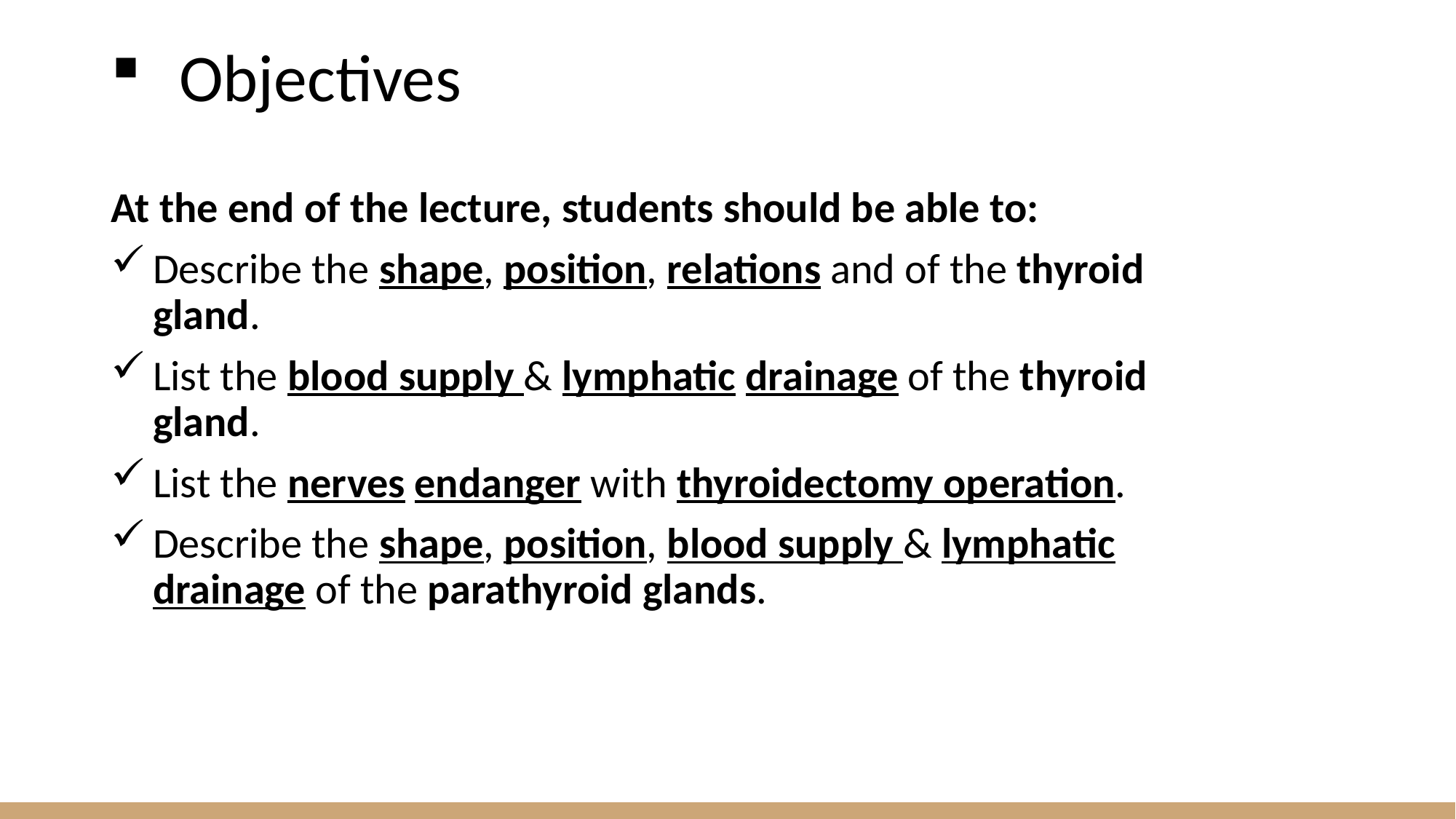

# Objectives
At the end of the lecture, students should be able to:
Describe the shape, position, relations and of the thyroid gland.
List the blood supply & lymphatic drainage of the thyroid gland.
List the nerves endanger with thyroidectomy operation.
Describe the shape, position, blood supply & lymphatic drainage of the parathyroid glands.